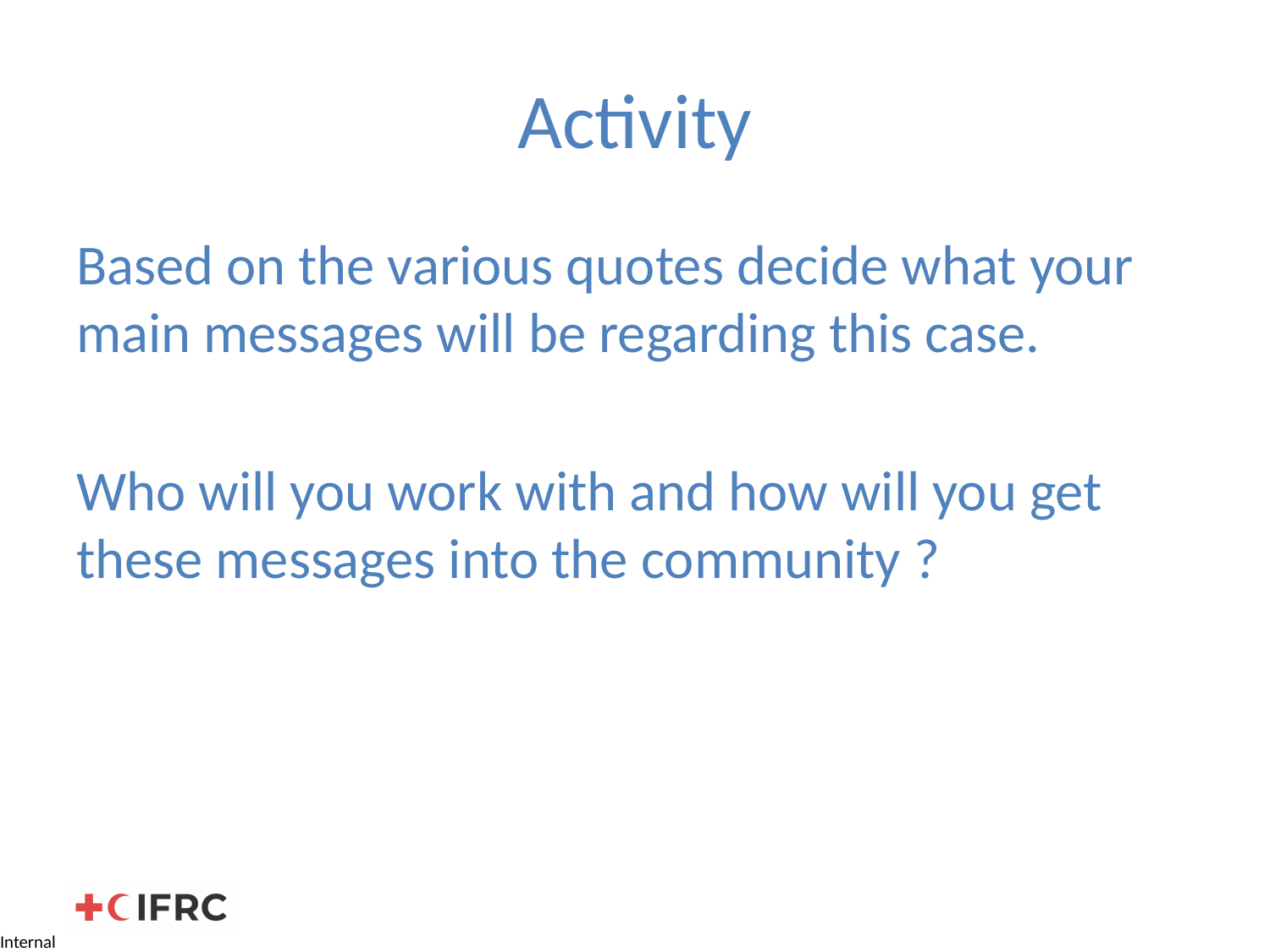

# Activity
Based on the various quotes decide what your main messages will be regarding this case.

Who will you work with and how will you get these messages into the community ?